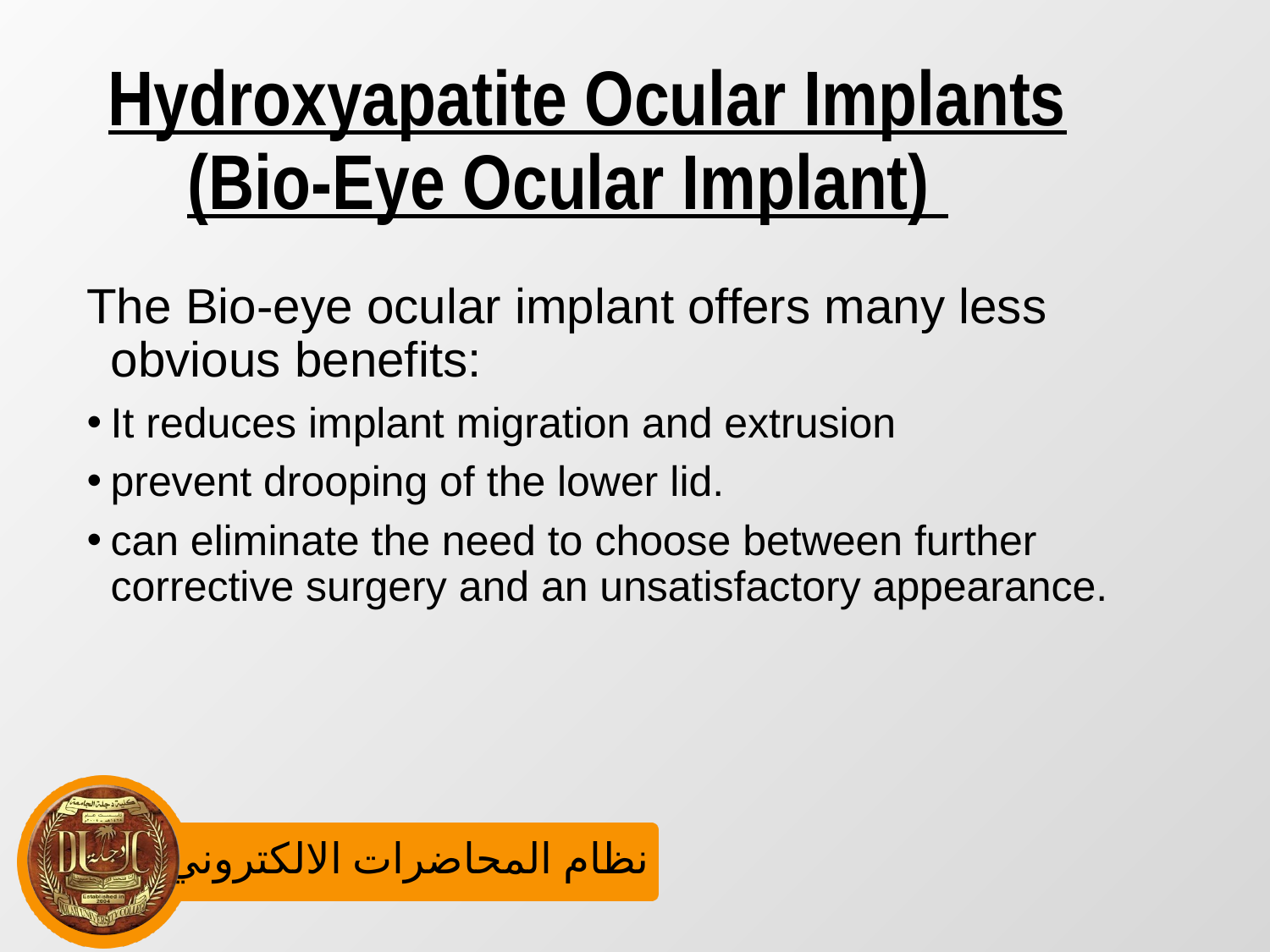

# Hydroxyapatite Ocular Implants (Bio-Eye Ocular Implant)
The Bio-eye ocular implant offers many less obvious benefits:
It reduces implant migration and extrusion
prevent drooping of the lower lid.
can eliminate the need to choose between further corrective surgery and an unsatisfactory appearance.